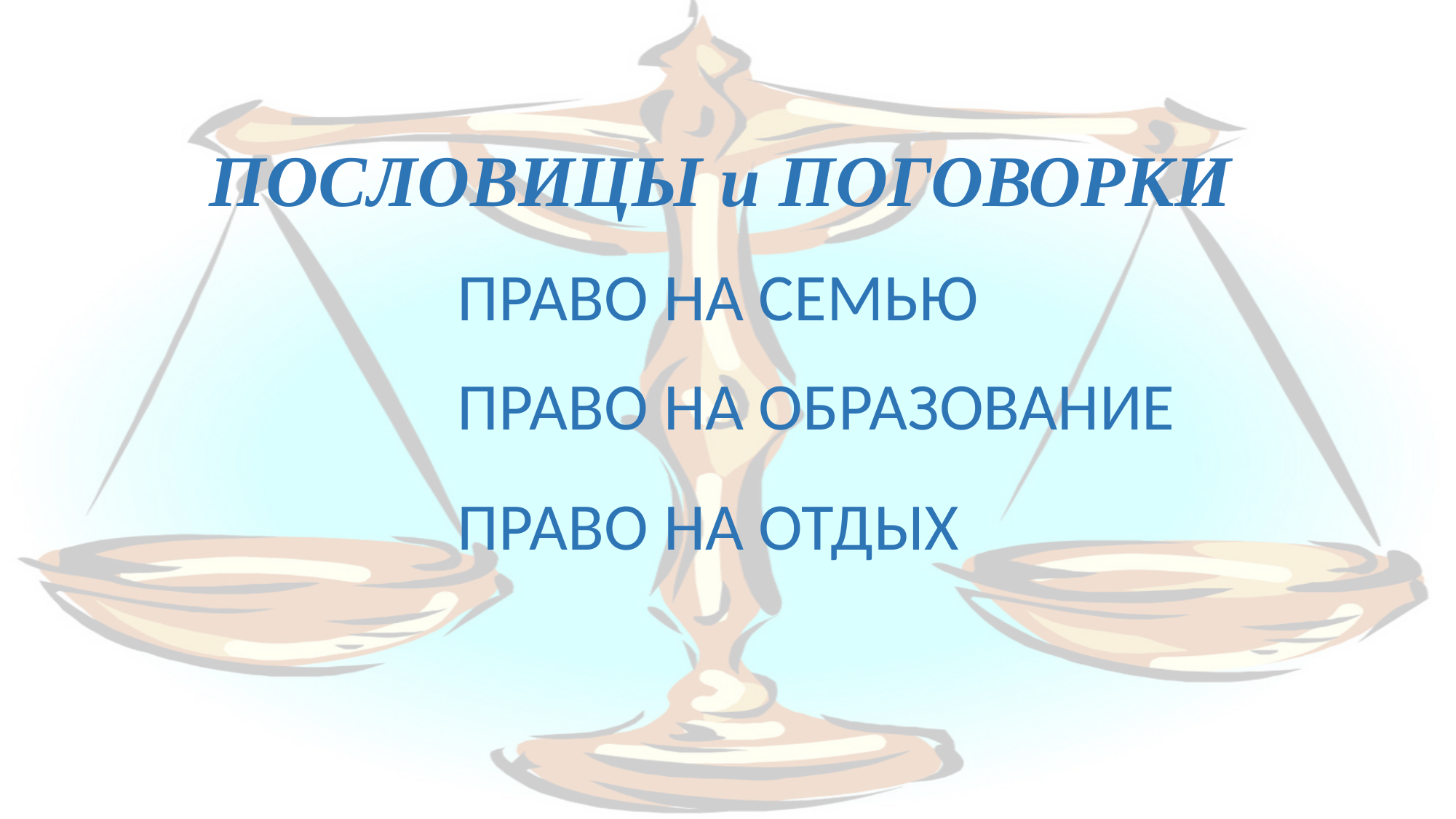

ПОСЛОВИЦЫ и ПОГОВОРКИ
ПРАВО НА СЕМЬЮ

ПРАВО НА ОБРАЗОВАНИЕ
ПРАВО НА ОТДЫХ